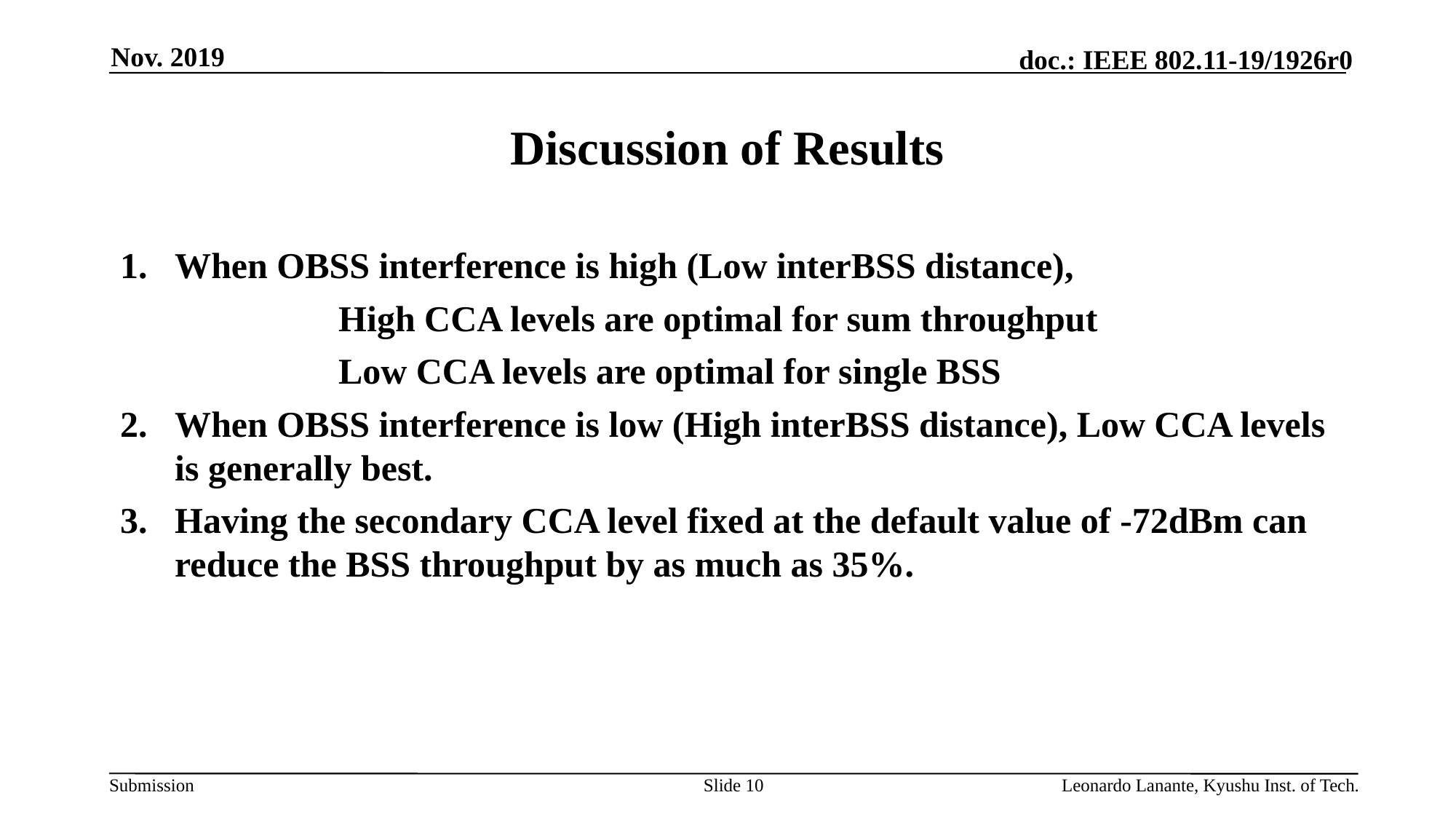

Nov. 2019
# Discussion of Results
When OBSS interference is high (Low interBSS distance),
		High CCA levels are optimal for sum throughput
		Low CCA levels are optimal for single BSS
When OBSS interference is low (High interBSS distance), Low CCA levels is generally best.
Having the secondary CCA level fixed at the default value of -72dBm can reduce the BSS throughput by as much as 35%.

Slide 10
Leonardo Lanante, Kyushu Inst. of Tech.